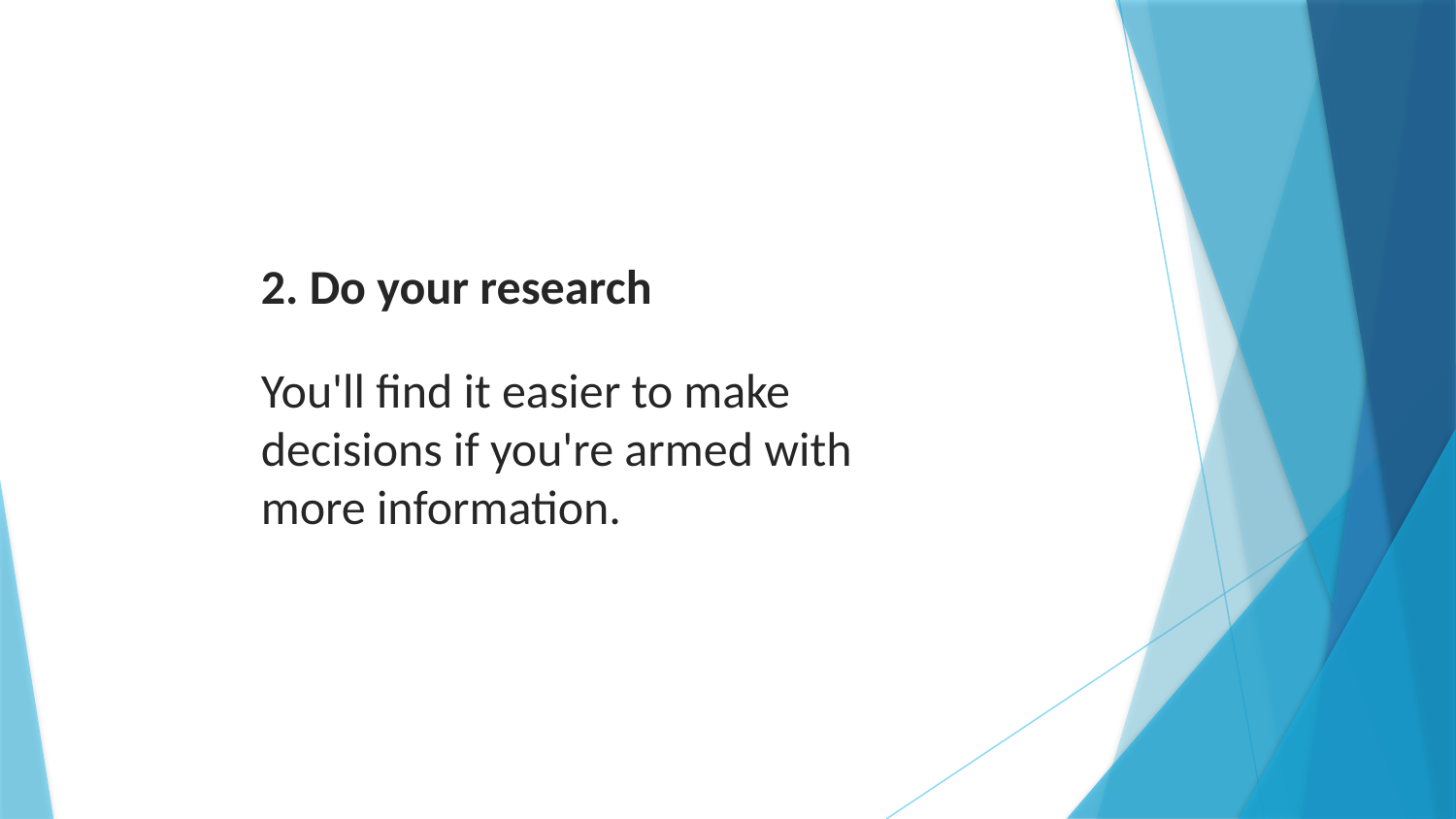

2. Do your research
You'll find it easier to make decisions if you're armed with more information.